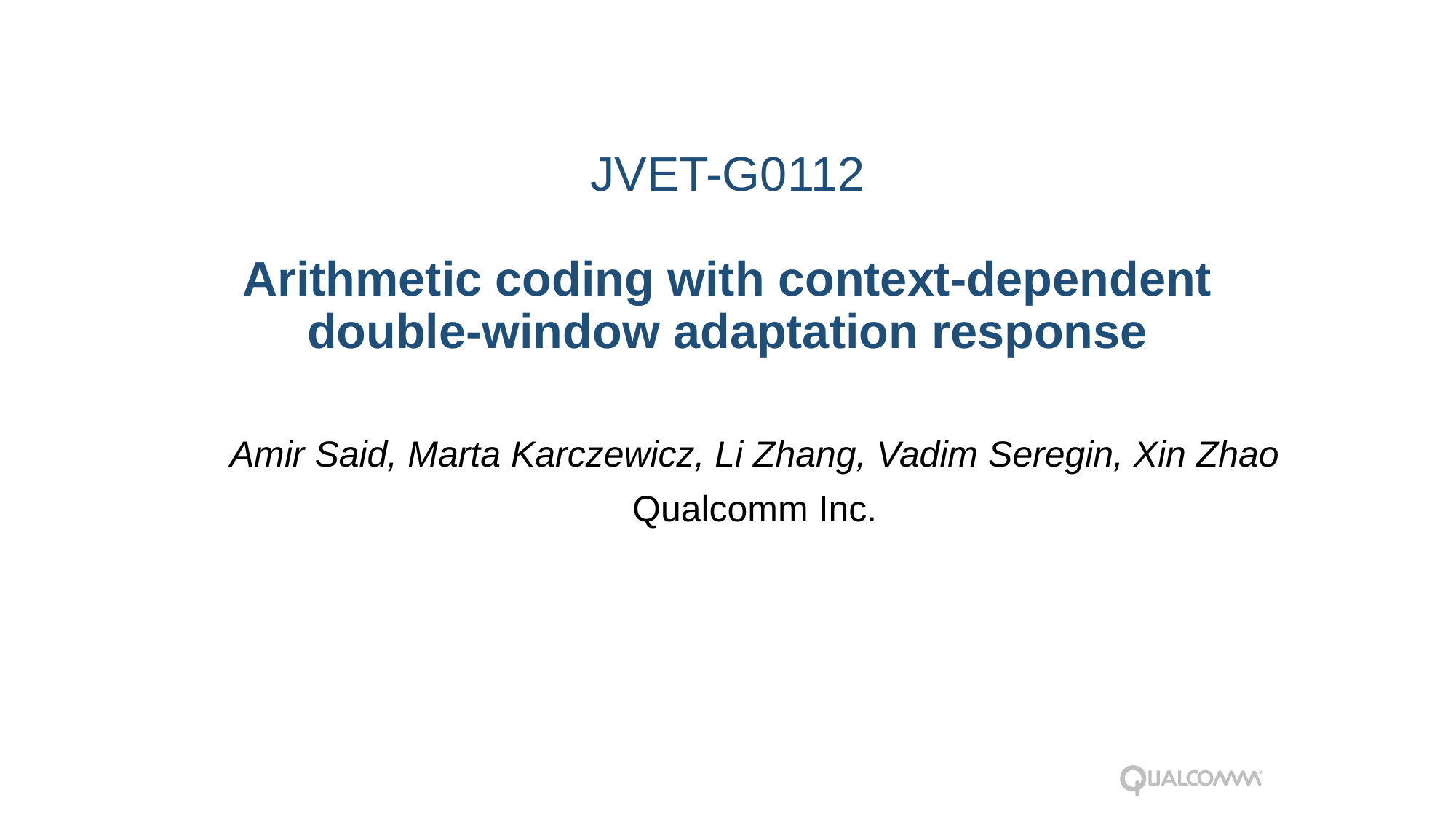

# JVET-G0112 Arithmetic coding with context-dependent double-window adaptation response
Amir Said, Marta Karczewicz, Li Zhang, Vadim Seregin, Xin Zhao
Qualcomm Inc.